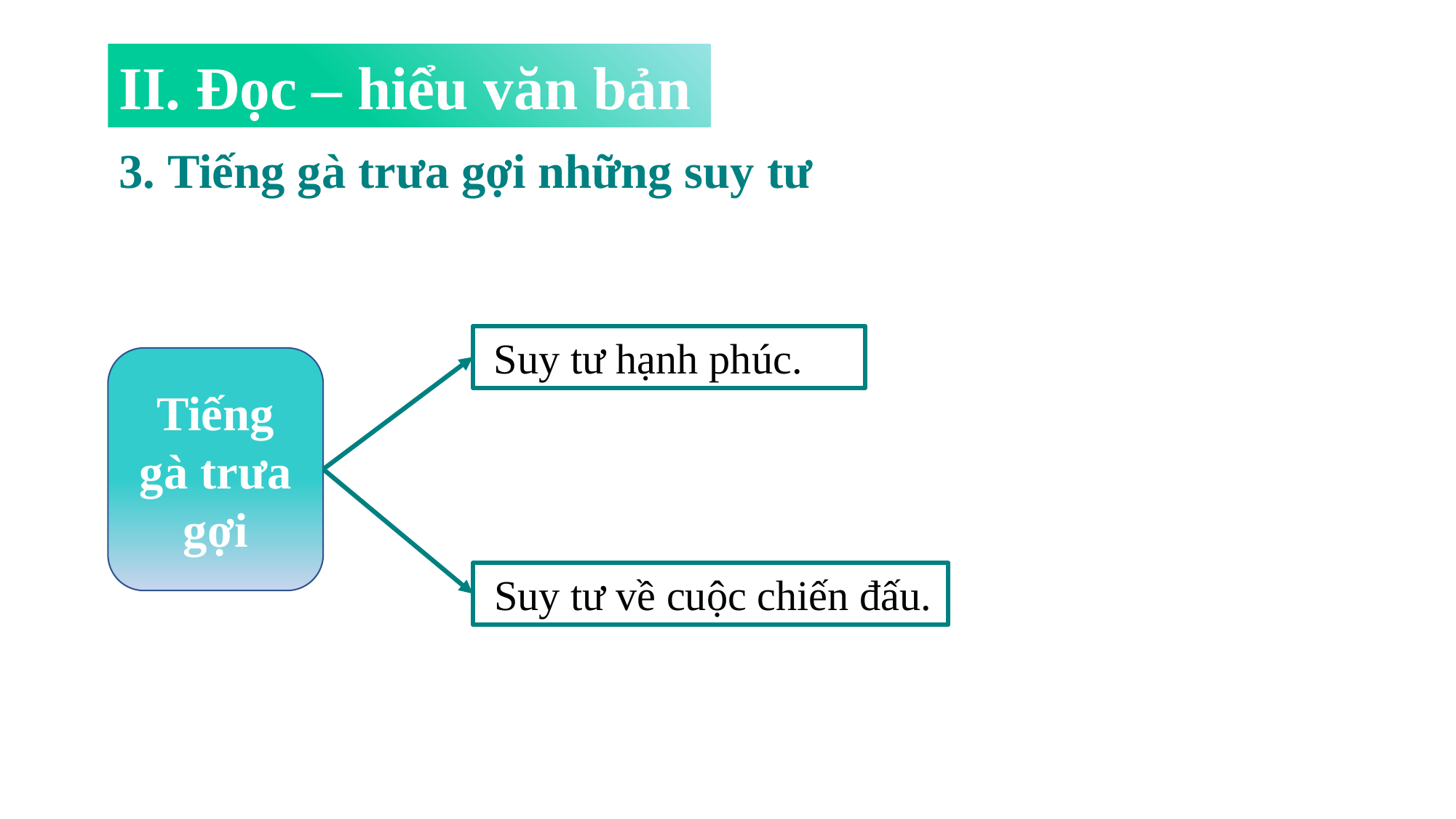

II. Đọc – hiểu văn bản
3. Tiếng gà trưa gợi những suy tư
 Suy tư hạnh phúc.
Tiếng gà trưa gợi
 Suy tư về cuộc chiến đấu.